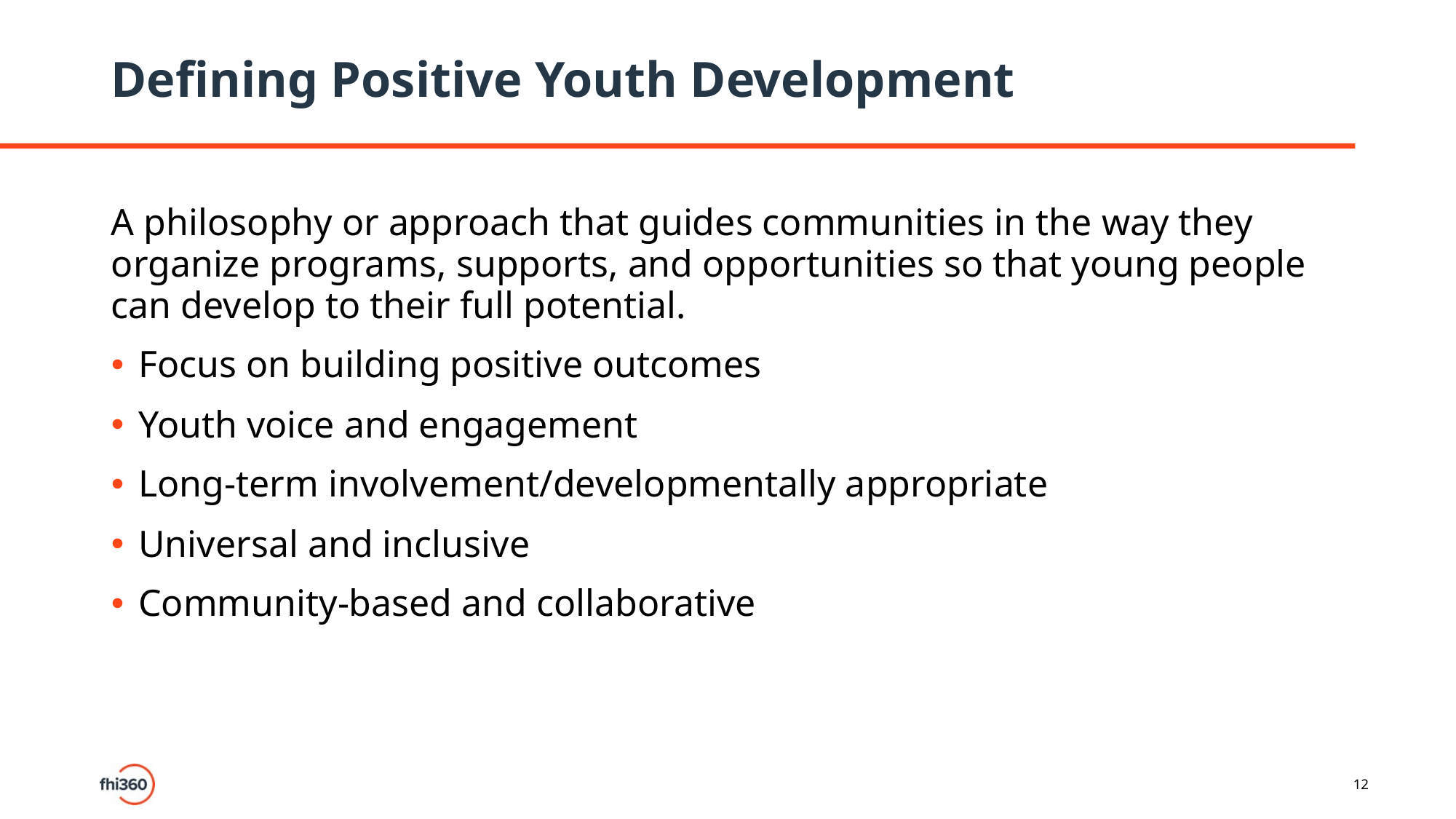

# Defining Positive Youth Development
A philosophy or approach that guides communities in the way they organize programs, supports, and opportunities so that young people can develop to their full potential.
Focus on building positive outcomes
Youth voice and engagement
Long-term involvement/developmentally appropriate
Universal and inclusive
Community-based and collaborative